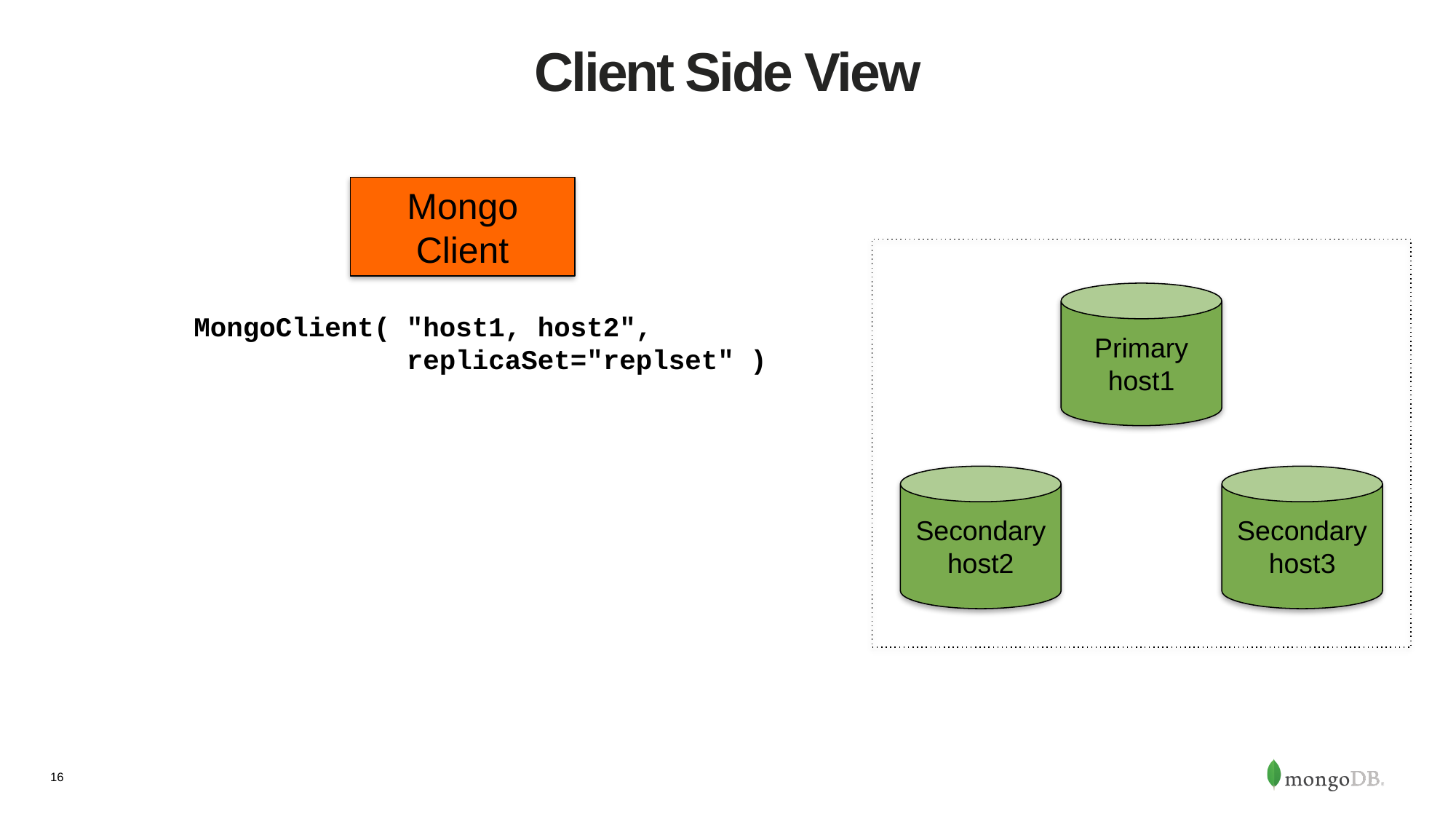

# Client Side View
Mongo
Client

Primary
host1
Secondary
host2
Secondary
host3
MongoClient( "host1, host2",
             replicaSet="replset" )